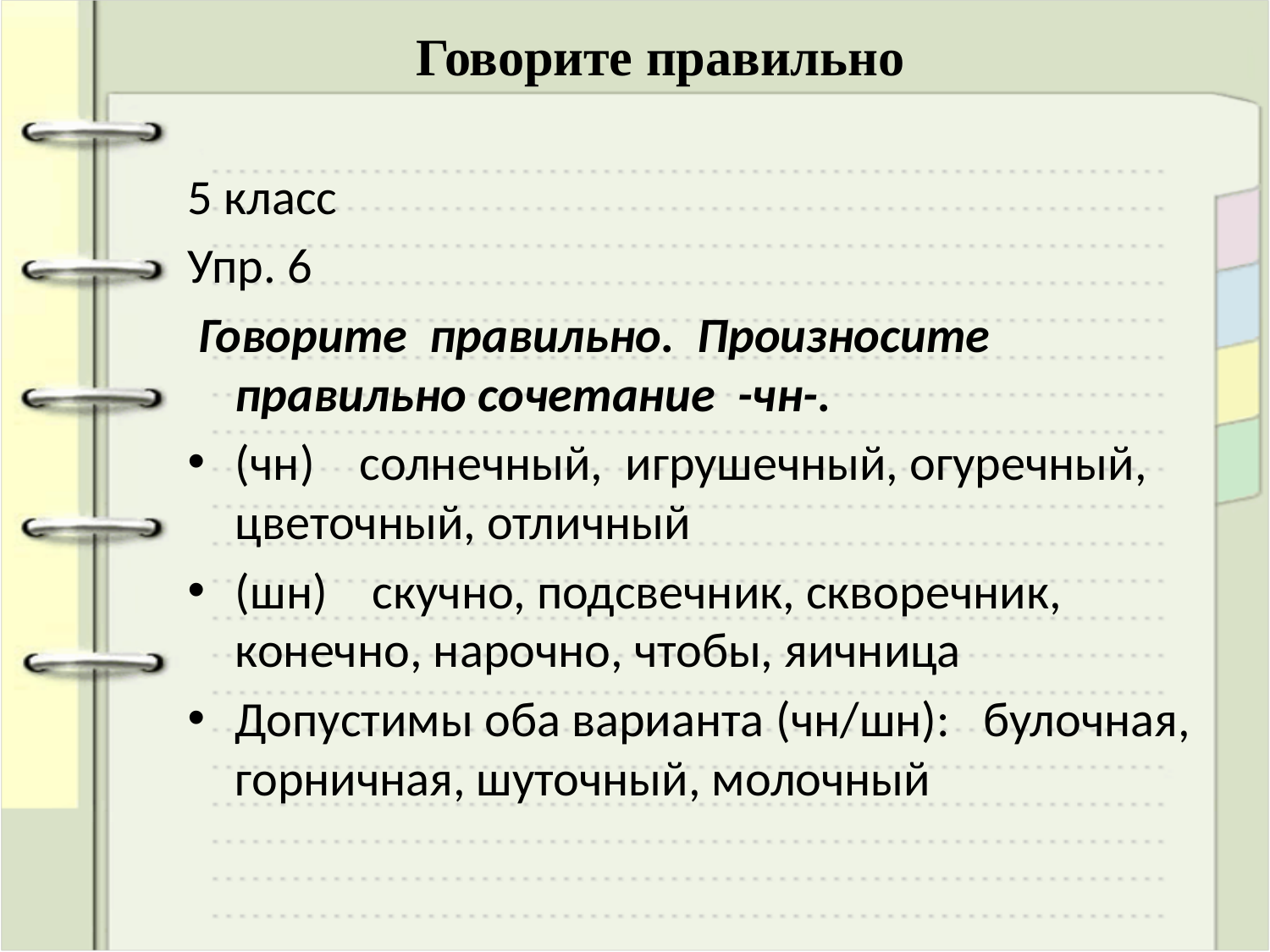

# Говорите правильно
5 класс
Упр. 6
 Говорите  правильно.  Произносите  правильно сочетание  -чн-.
(чн)    солнечный,  игрушечный, огуречный, цветочный, отличный
(шн)    скучно, подсвечник, скворечник, конечно, нарочно, чтобы, яичница
Допустимы оба варианта (чн/шн):   булочная, горничная, шуточный, молочный